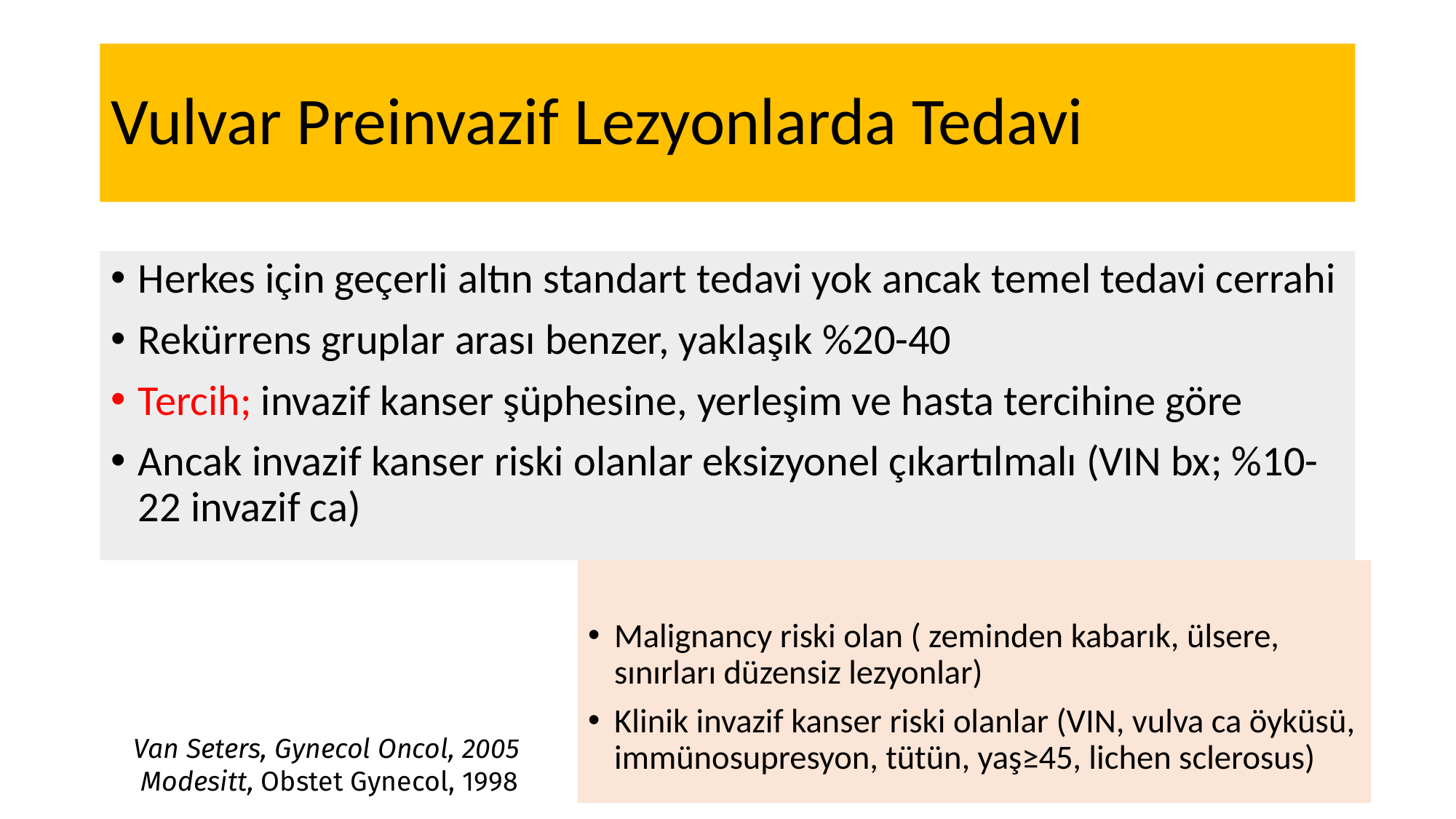

# Vulvar Preinvazif Lezyonlarda Tedavi
Herkes için geçerli altın standart tedavi yok ancak temel tedavi cerrahi
Rekürrens gruplar arası benzer, yaklaşık %20-40
Tercih; invazif kanser şüphesine, yerleşim ve hasta tercihine göre
Ancak invazif kanser riski olanlar eksizyonel çıkartılmalı (VIN bx; %10-22 invazif ca)

Malignancy riski olan ( zeminden kabarık, ülsere, sınırları düzensiz lezyonlar)
Klinik invazif kanser riski olanlar (VIN, vulva ca öyküsü, immünosupresyon, tütün, yaş≥45, lichen sclerosus)

Van Seters, Gynecol Oncol, 2005
 Modesitt, Obstet Gynecol, 1998